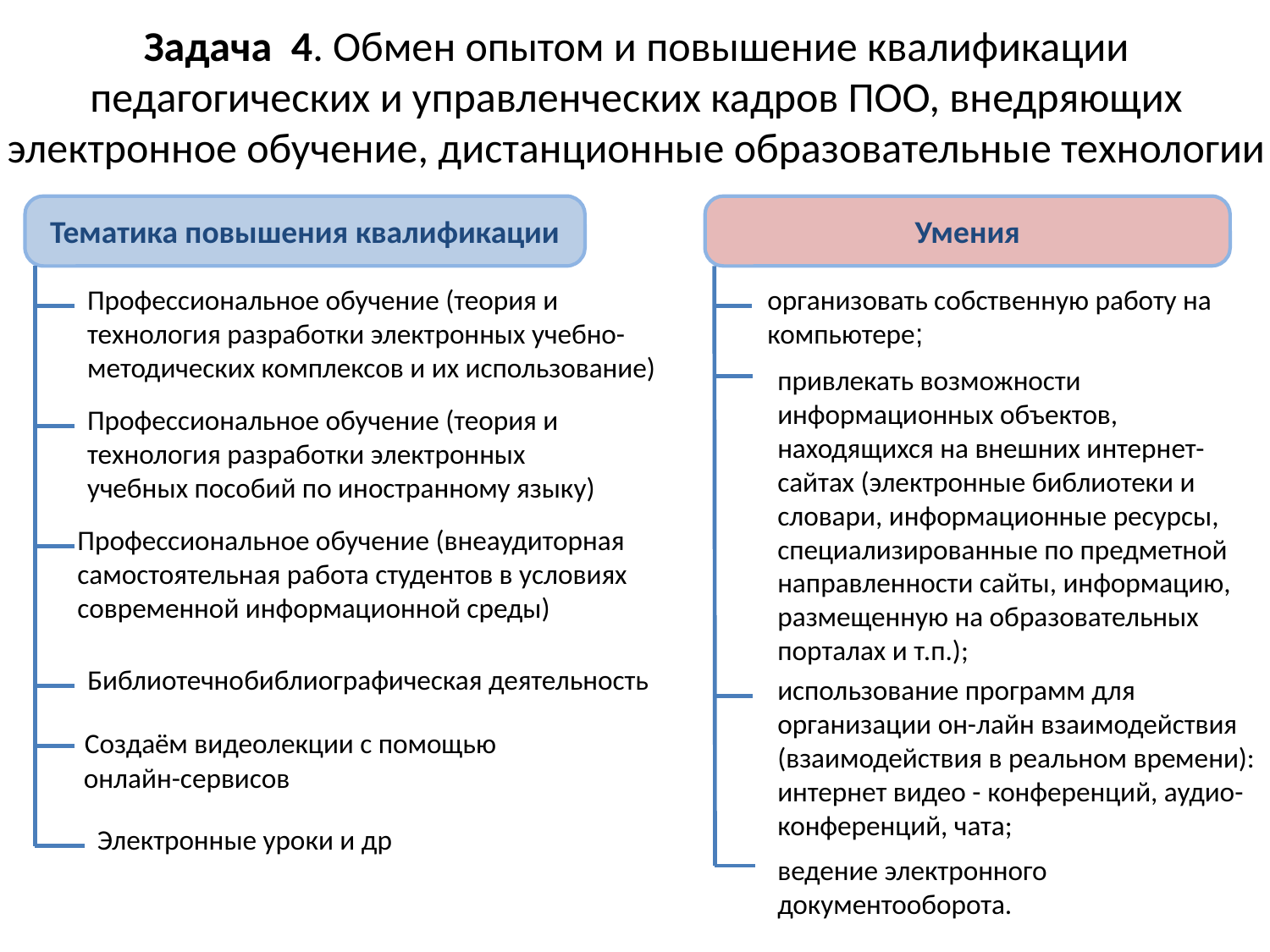

# Задача  4. Обмен опытом и повышение квалификации педагогических и управленческих кадров ПОО, внедряющих электронное обучение, дистанционные образовательные технологии

Тематика повышения квалификации

Умения

Профессиональное обучение (теория и технология разработки электронных учебно-методических комплексов и их использование)
организовать собственную работу на компьютере;
привлекать возможности информационных объектов, находящихся на внешних интернет-сайтах (электронные библиотеки и словари, информационные ресурсы, специализированные по предметной направленности сайты, информацию, размещенную на образовательных порталах и т.п.);
Профессиональное обучение (теория и технология разработки электронных учебных пособий по иностранному языку)
Профессиональное обучение (внеаудиторная самостоятельная работа студентов в условиях современной информационной среды)
Библиотечно­библиографическая деятельность
использование программ для организации он-лайн взаимодействия (взаимодействия в реальном времени): интернет видео - конференций, аудио-конференций, чата;
 Создаём видеолекции с помощью
 онлайн-сервисов
Электронные уроки и др
ведение электронного документооборота.